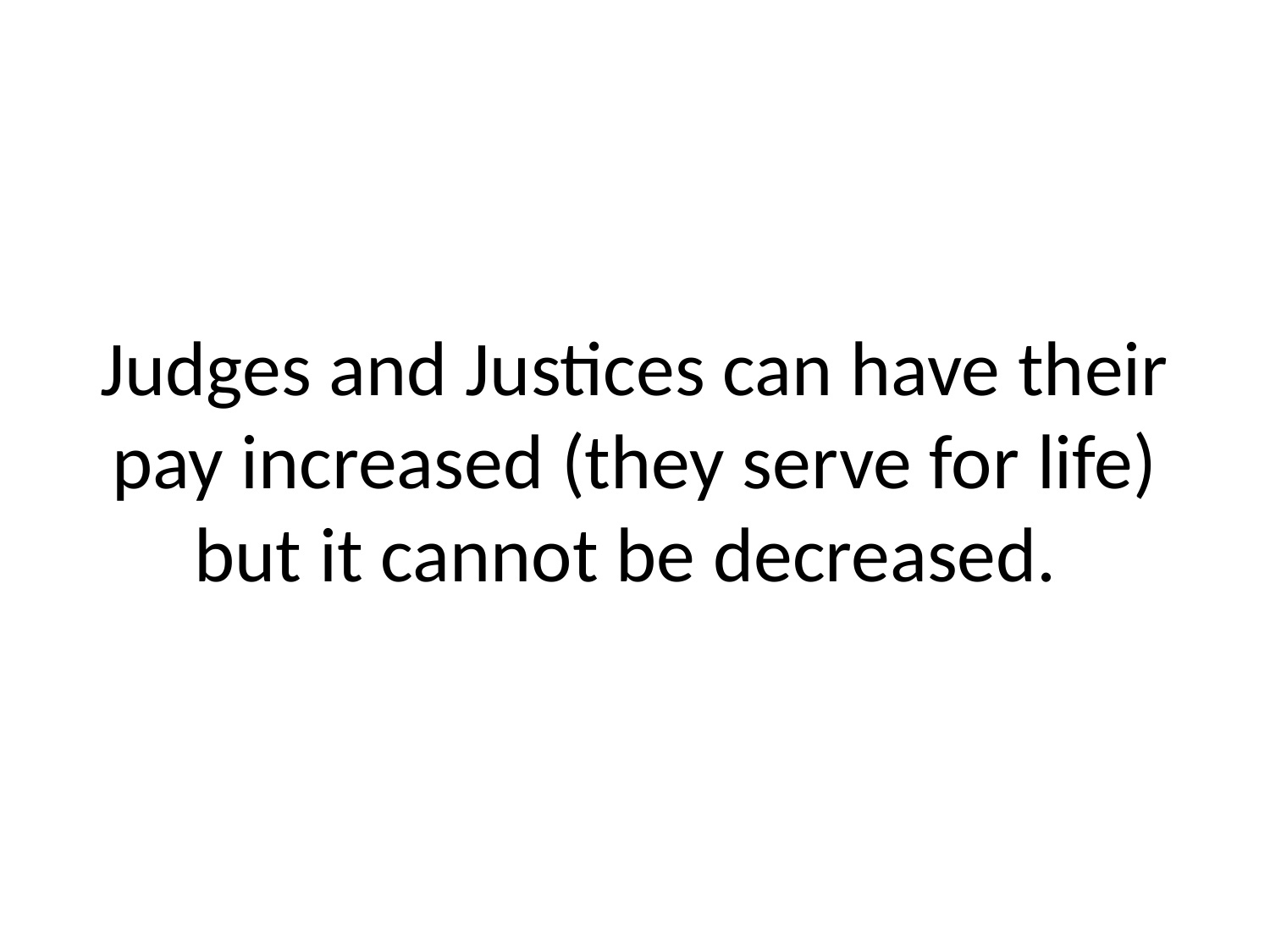

# Judges and Justices can have their pay increased (they serve for life) but it cannot be decreased.